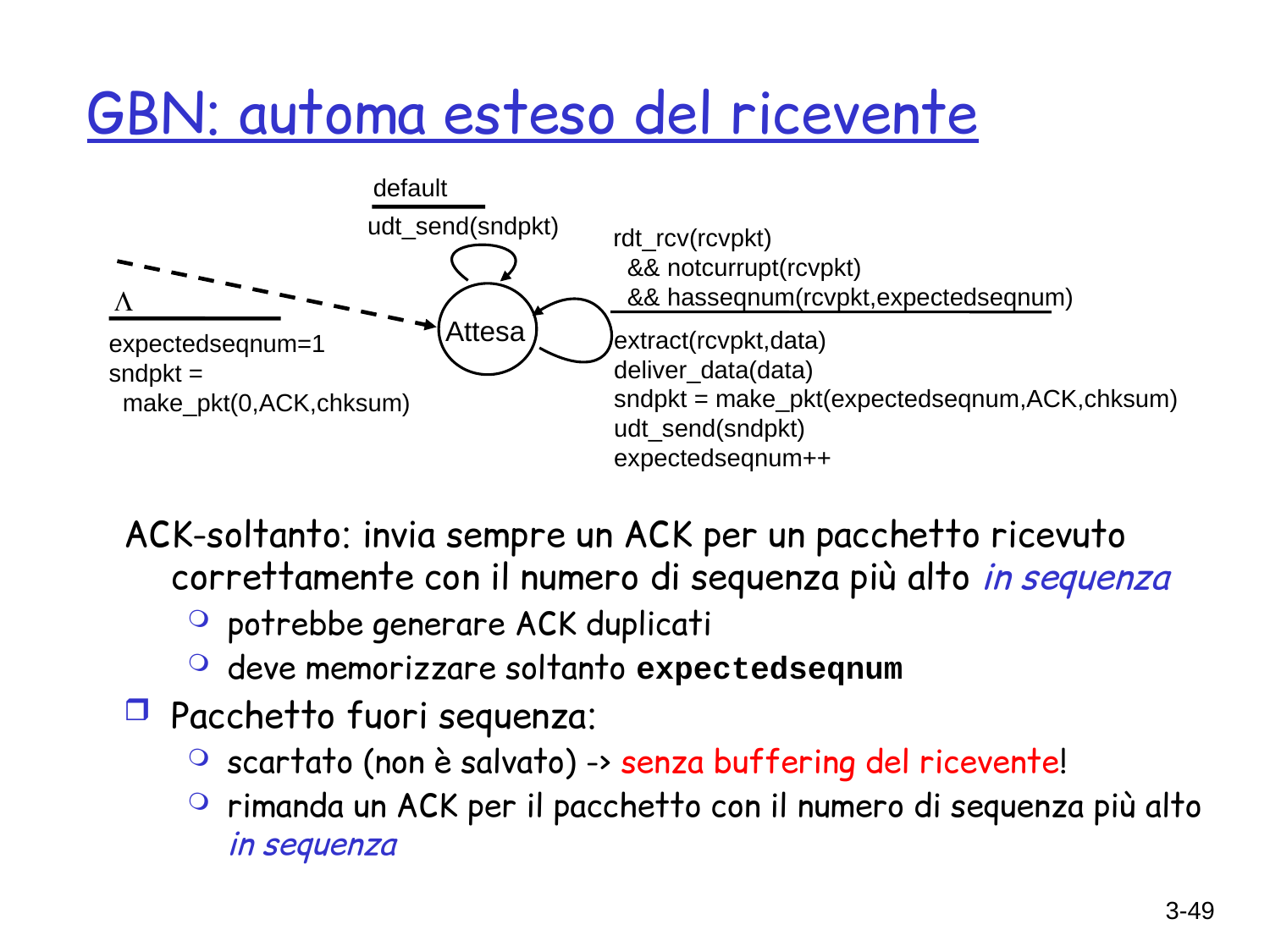

# GBN: automa esteso del ricevente
default

udt_send(sndpkt)

rdt_rcv(rcvpkt)
  && notcurrupt(rcvpkt)
  && hasseqnum(rcvpkt,expectedseqnum)

Λ

Attesa

extract(rcvpkt,data)
deliver_data(data)
sndpkt = make_pkt(expectedseqnum,ACK,chksum)
udt_send(sndpkt)
expectedseqnum++

expectedseqnum=1
sndpkt =
  make_pkt(0,ACK,chksum)

ACK-soltanto: invia sempre un ACK per un pacchetto ricevuto correttamente con il numero di sequenza più alto in sequenza
potrebbe generare ACK duplicati
deve memorizzare soltanto expectedseqnum
Pacchetto fuori sequenza:
scartato (non è salvato) -> senza buffering del ricevente!
rimanda un ACK per il pacchetto con il numero di sequenza più alto in sequenza
3-49